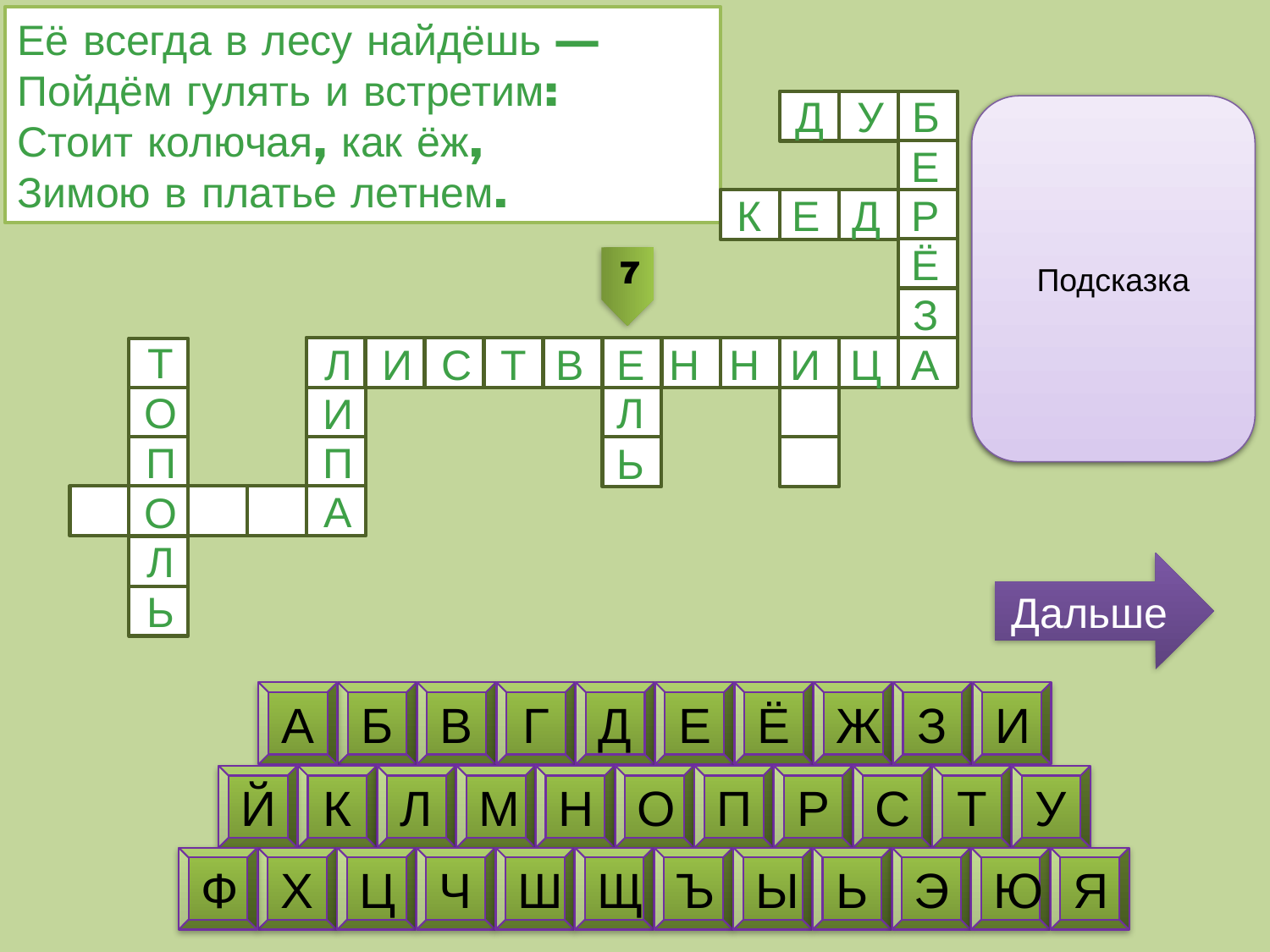

Её всегда в лесу найдёшь —
Пойдём гулять и встретим:
Стоит колючая, как ёж,
Зимою в платье летнем.
Д
У
Б

Подсказка

Е
К
Е
Д
Р
Ё
7

З
Т
Л
И
С
Т
В
Е
Н
Н
И
Ц
А
Л
О
И
П
П
Ь
А
О
Л
Дальше
Ь
А
Б
В
Г
Д
Е
Ё
Ж
З
И
Й
К
Л
М
Н
О
П
Р
С
Т
У
Ф
Х
Ц
Ч
Ш
Щ
Ъ
Ы
Ь
Э
Ю
Я